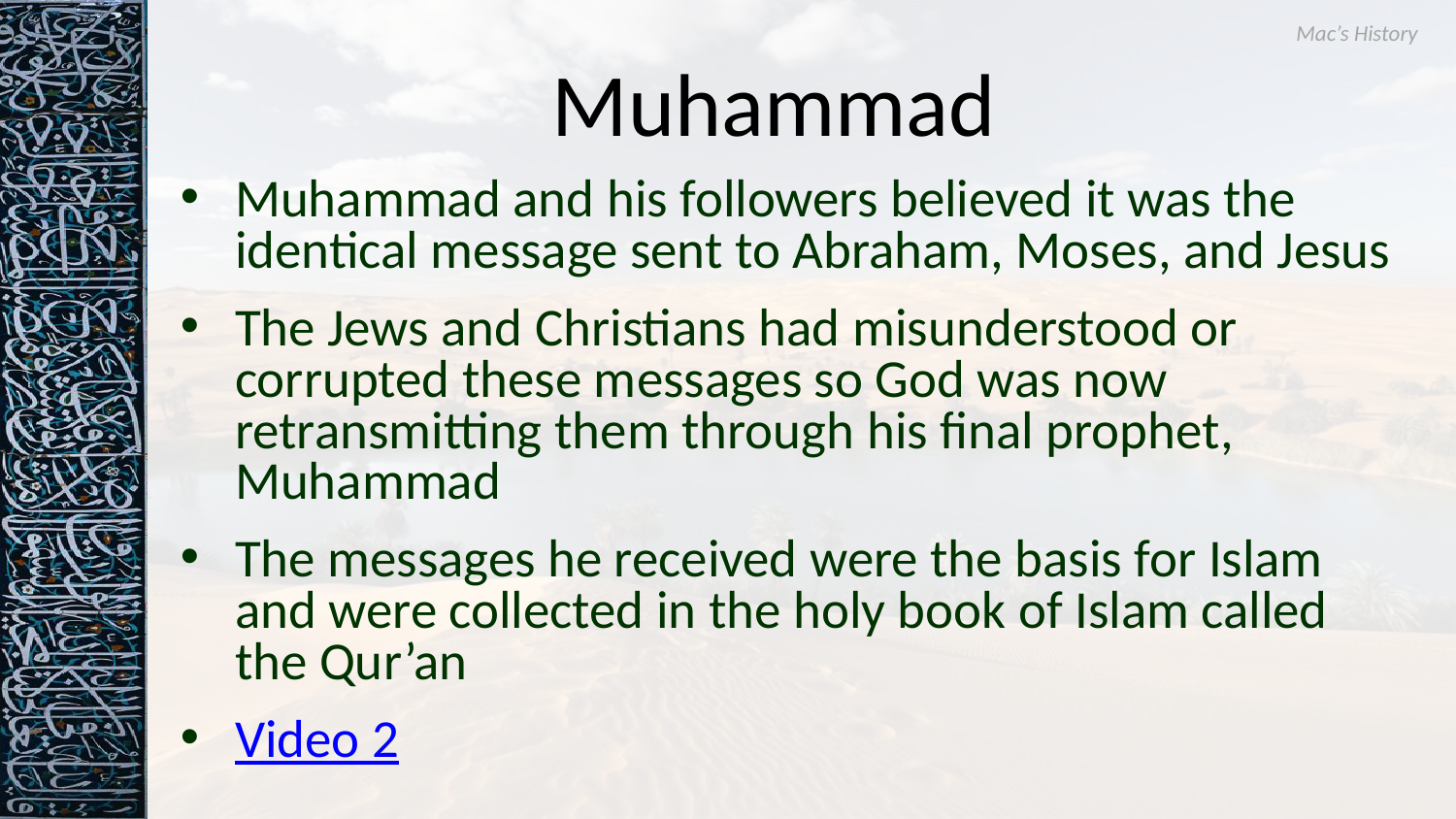

# Muhammad
Muhammad and his followers believed it was the identical message sent to Abraham, Moses, and Jesus
The Jews and Christians had misunderstood or corrupted these messages so God was now retransmitting them through his final prophet, Muhammad
The messages he received were the basis for Islam and were collected in the holy book of Islam called the Qur’an
Video 2